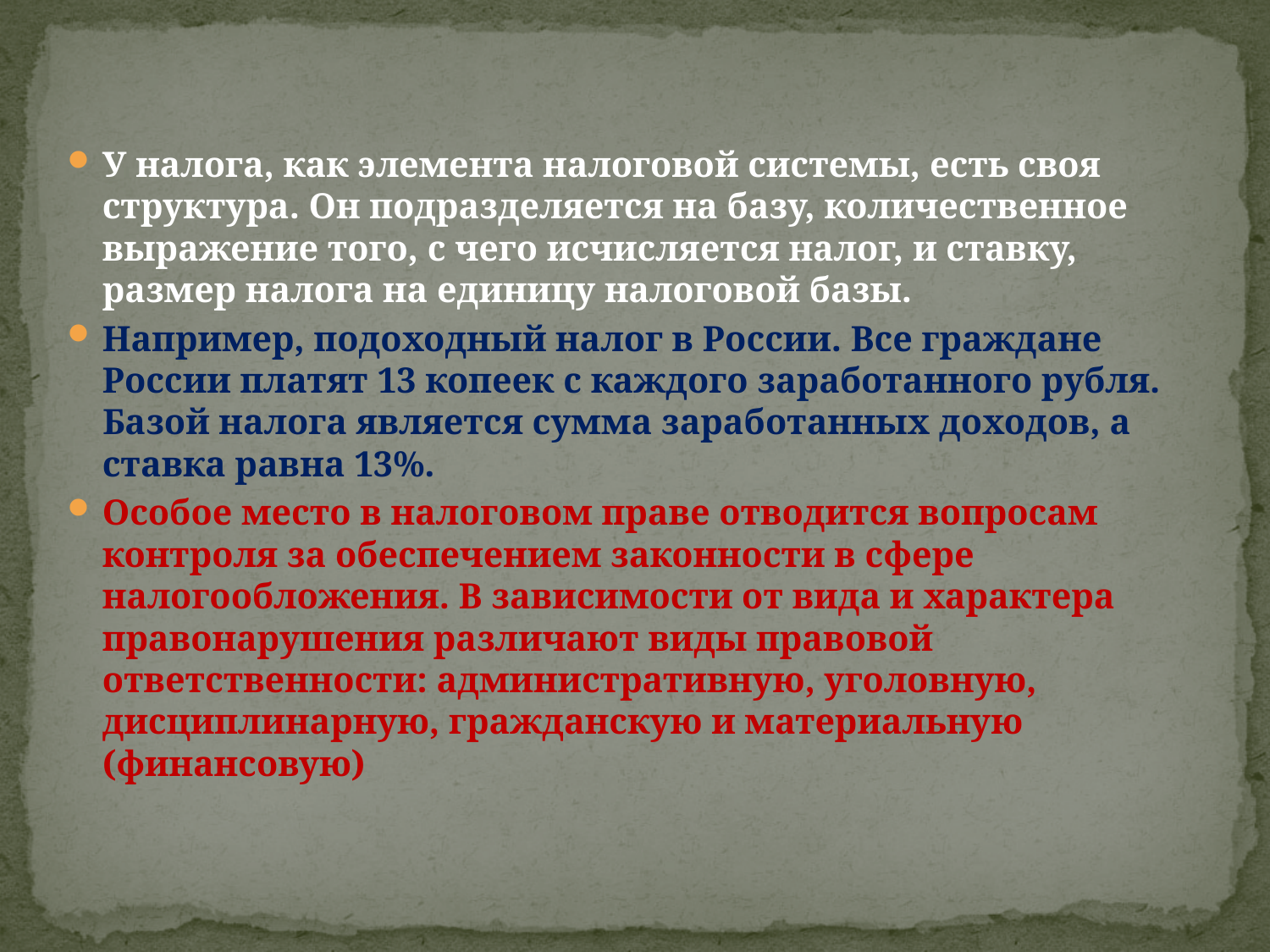

У налога, как элемента налоговой системы, есть своя структура. Он подразделяется на базу, количественное выражение того, с чего исчисляется налог, и ставку, размер налога на единицу налоговой базы.
Например, подоходный налог в России. Все граждане России платят 13 копеек с каждого заработанного рубля. Базой налога является сумма заработанных доходов, а ставка равна 13%.
Особое место в налоговом праве отводится вопросам контроля за обеспечением законности в сфере налогообложения. В зависимости от вида и характера правонарушения различают виды правовой ответственности: административную, уголовную, дисциплинарную, гражданскую и материальную (финансовую)